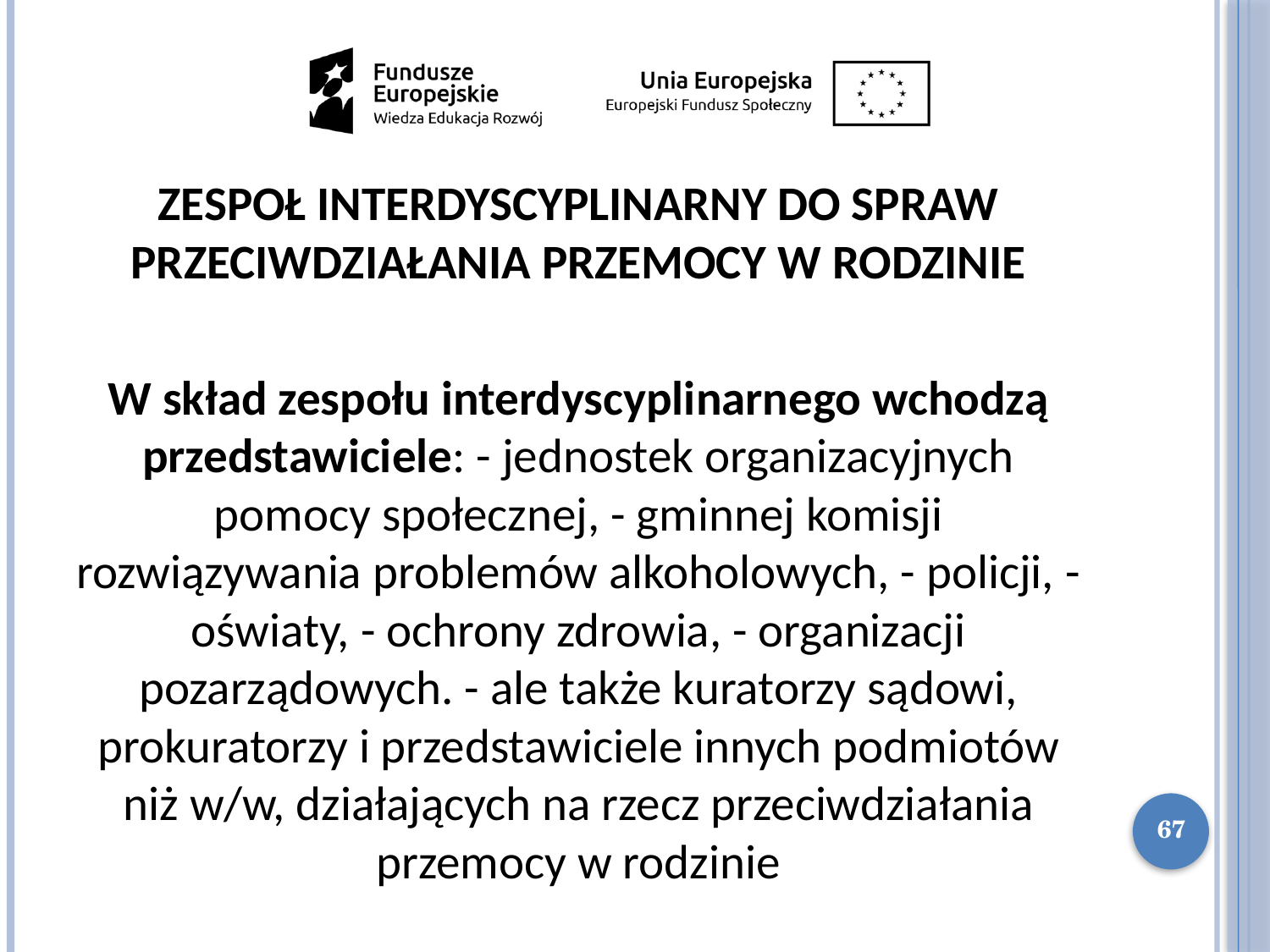

ZESPOŁ INTERDYSCYPLINARNY DO SPRAW PRZECIWDZIAŁANIA PRZEMOCY W RODZINIE

W skład zespołu interdyscyplinarnego wchodzą przedstawiciele: - jednostek organizacyjnych pomocy społecznej, - gminnej komisji rozwiązywania problemów alkoholowych, - policji, - oświaty, - ochrony zdrowia, - organizacji pozarządowych. - ale także kuratorzy sądowi, prokuratorzy i przedstawiciele innych podmiotów niż w/w, działających na rzecz przeciwdziałania przemocy w rodzinie

67